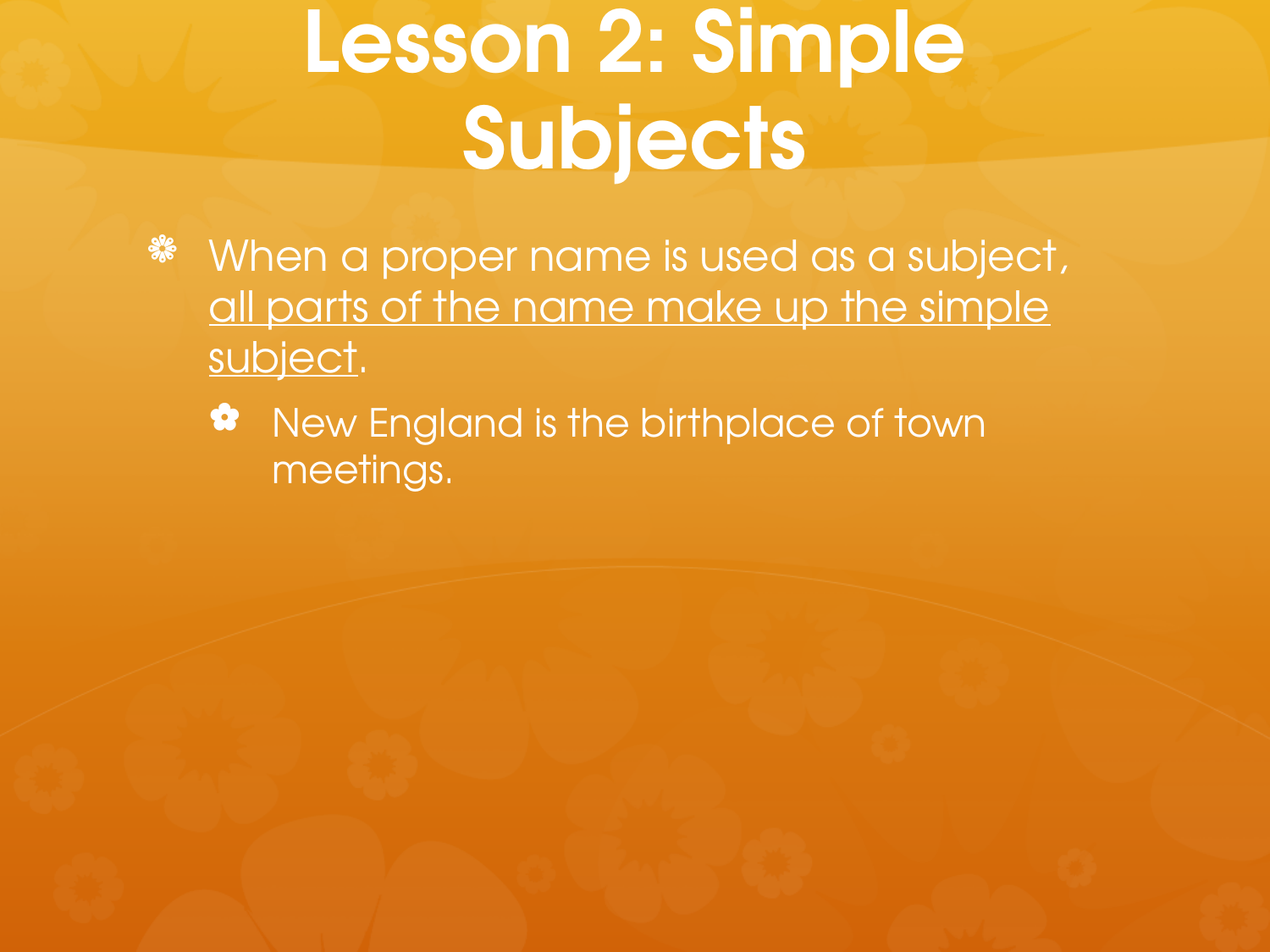

# Lesson 2: Simple Subjects
When a proper name is used as a subject, all parts of the name make up the simple subject.
New England is the birthplace of town meetings.